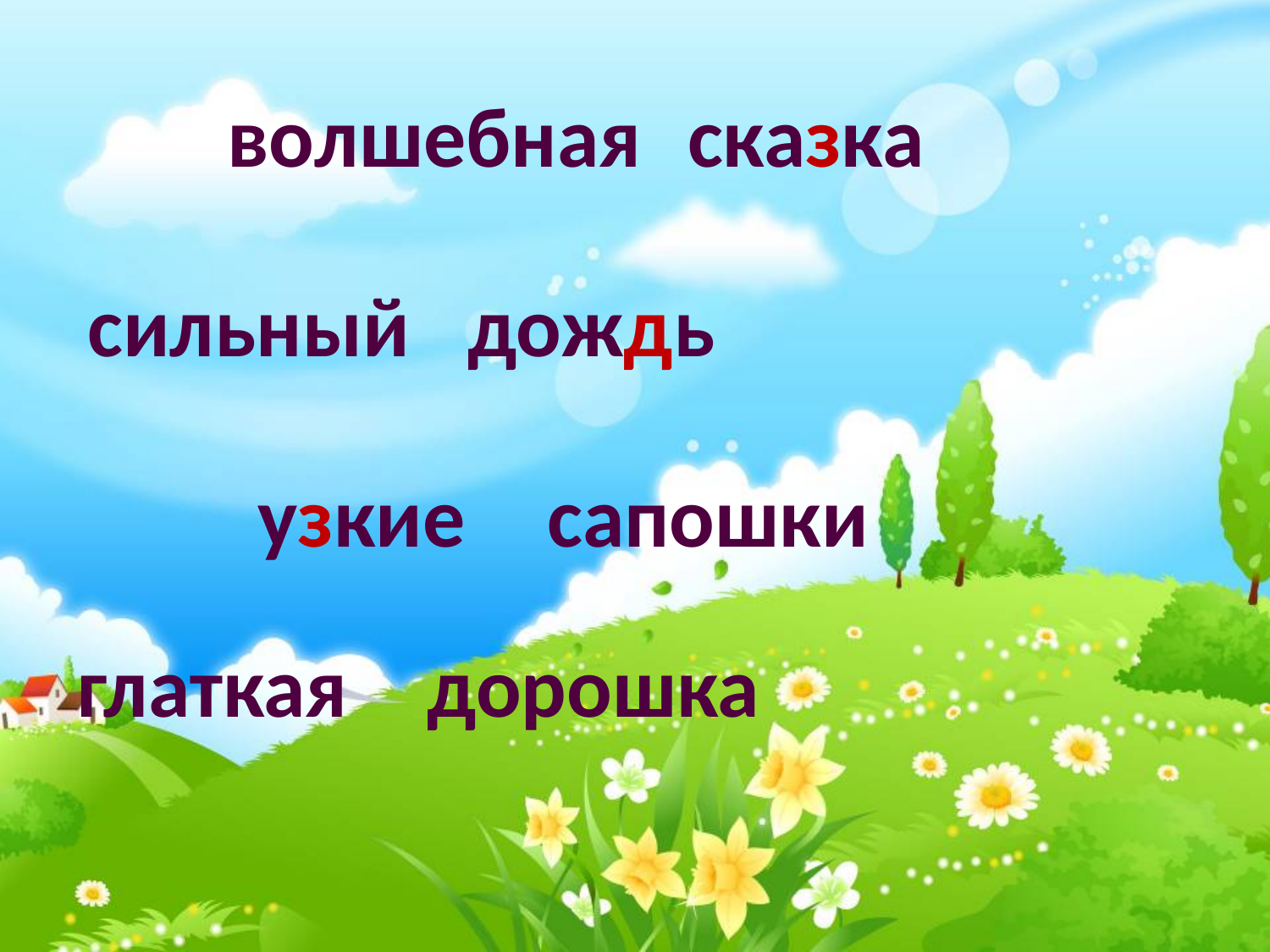

волшебная
сказка

сильный
дождь
узкие
сапошки
глаткая
дорошка